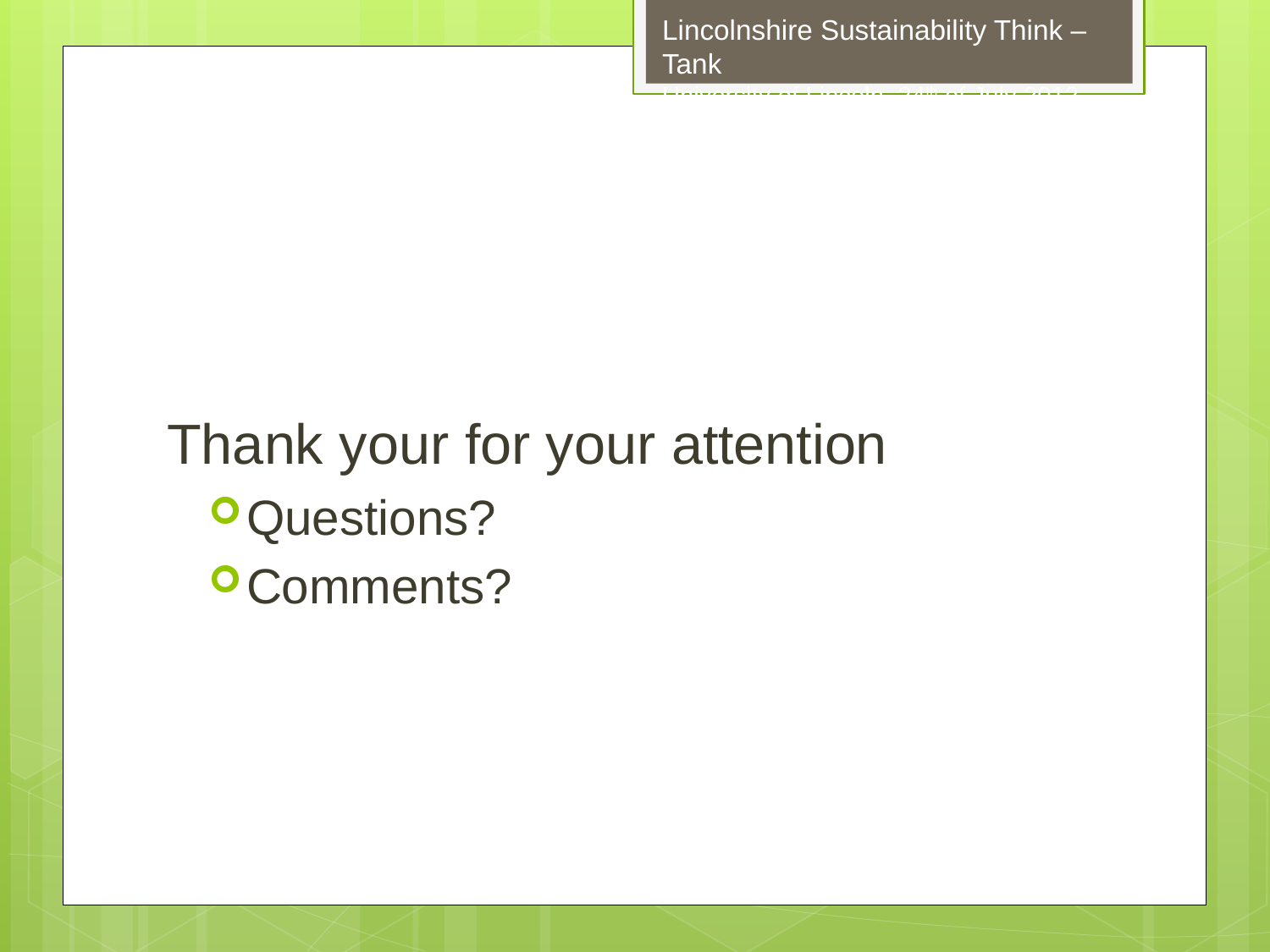

#

Thank your for your attention
Questions?
Comments?